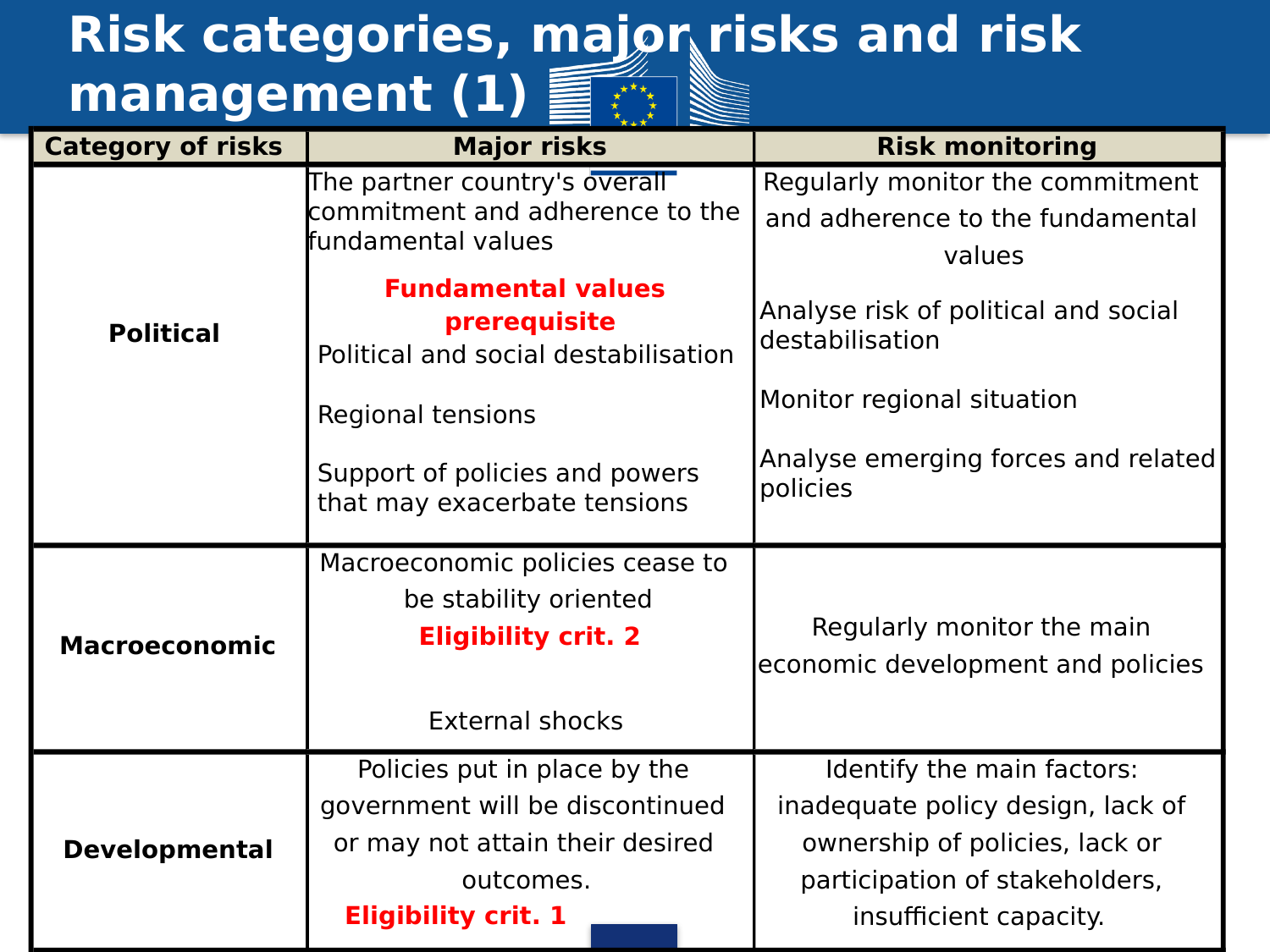

# Risk categories, major risks and risk management (1)

Category of risks
Major risks
Risk monitoring

The partner country's overall commitment and adherence to the fundamental values

Regularly monitor the commitment

and adherence to the fundamental

values
Fundamental values
Analyse risk of political and social destabilisation

Monitor regional situation

Analyse emerging forces and related policies

prerequisite
Political
Political and social destabilisation

Regional tensions

Support of policies and powers  that may exacerbate tensions

Macroeconomic policies cease to

be stability oriented
Regularly monitor the main
Eligibility crit. 2
Macroeconomic
economic development and policies
External shocks

Policies put in place by the
Identify the main factors:

government will be discontinued
inadequate policy design, lack of
or may not attain their desired
ownership of policies, lack or
Developmental
outcomes.
participation of stakeholders,
Eligibility crit. 1
insufficient capacity.